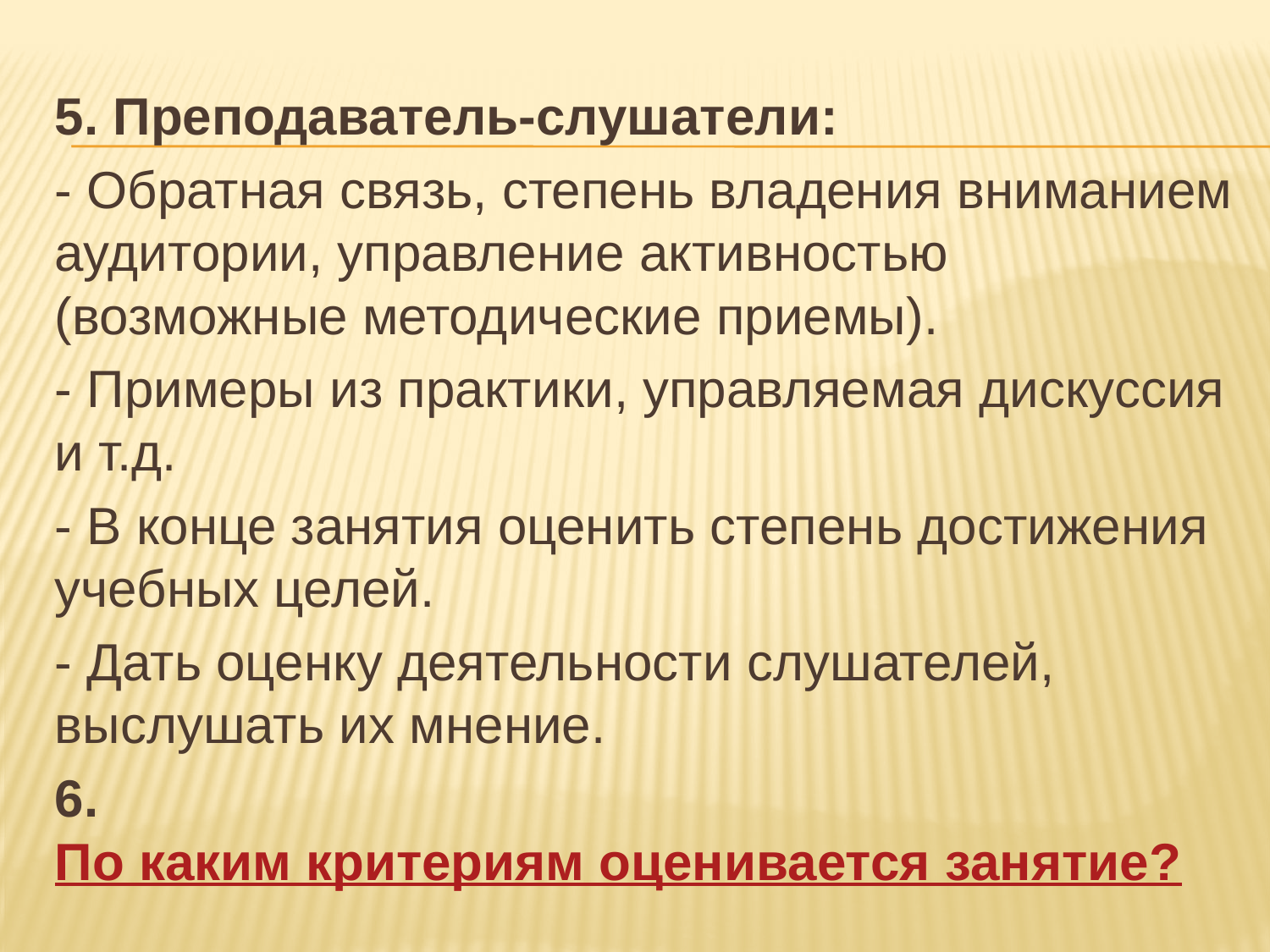

5. Преподаватель-слушатели:
- Обратная связь, степень владения вниманием аудитории, управление активностью  (возможные методические приемы).
- Примеры из практики, управляемая дискуссия и т.д.
- В конце занятия оценить степень достижения учебных целей.
- Дать оценку деятельности слушателей, выслушать их мнение.
6. По каким критериям оценивается занятие?